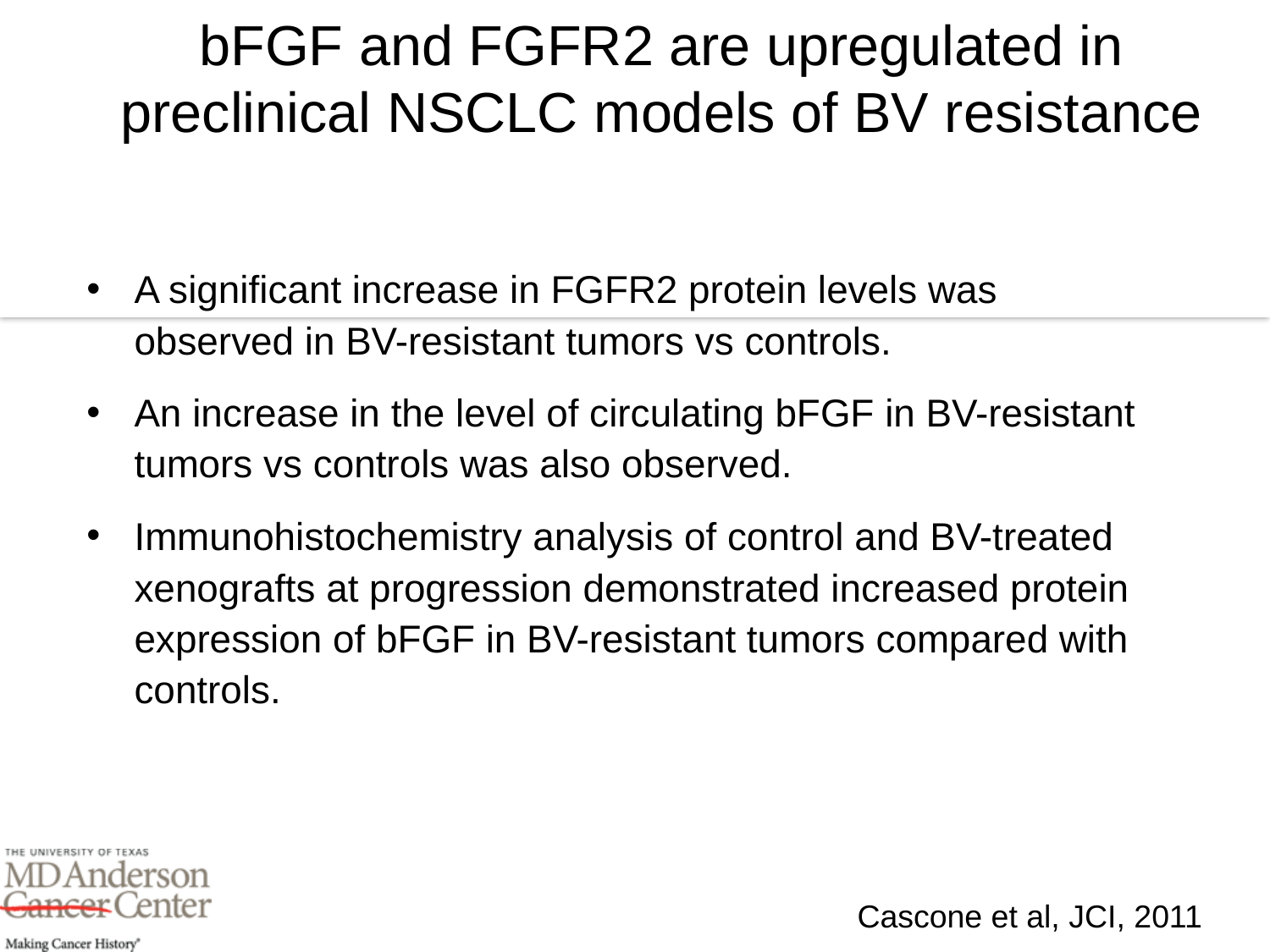

bFGF and FGFR2 are upregulated in preclinical NSCLC models of BV resistance
A significant increase in FGFR2 protein levels was observed in BV-resistant tumors vs controls.
An increase in the level of circulating bFGF in BV-resistant tumors vs controls was also observed.
Immunohistochemistry analysis of control and BV-treated xenografts at progression demonstrated increased protein expression of bFGF in BV-resistant tumors compared with controls.
Cascone et al, JCI, 2011